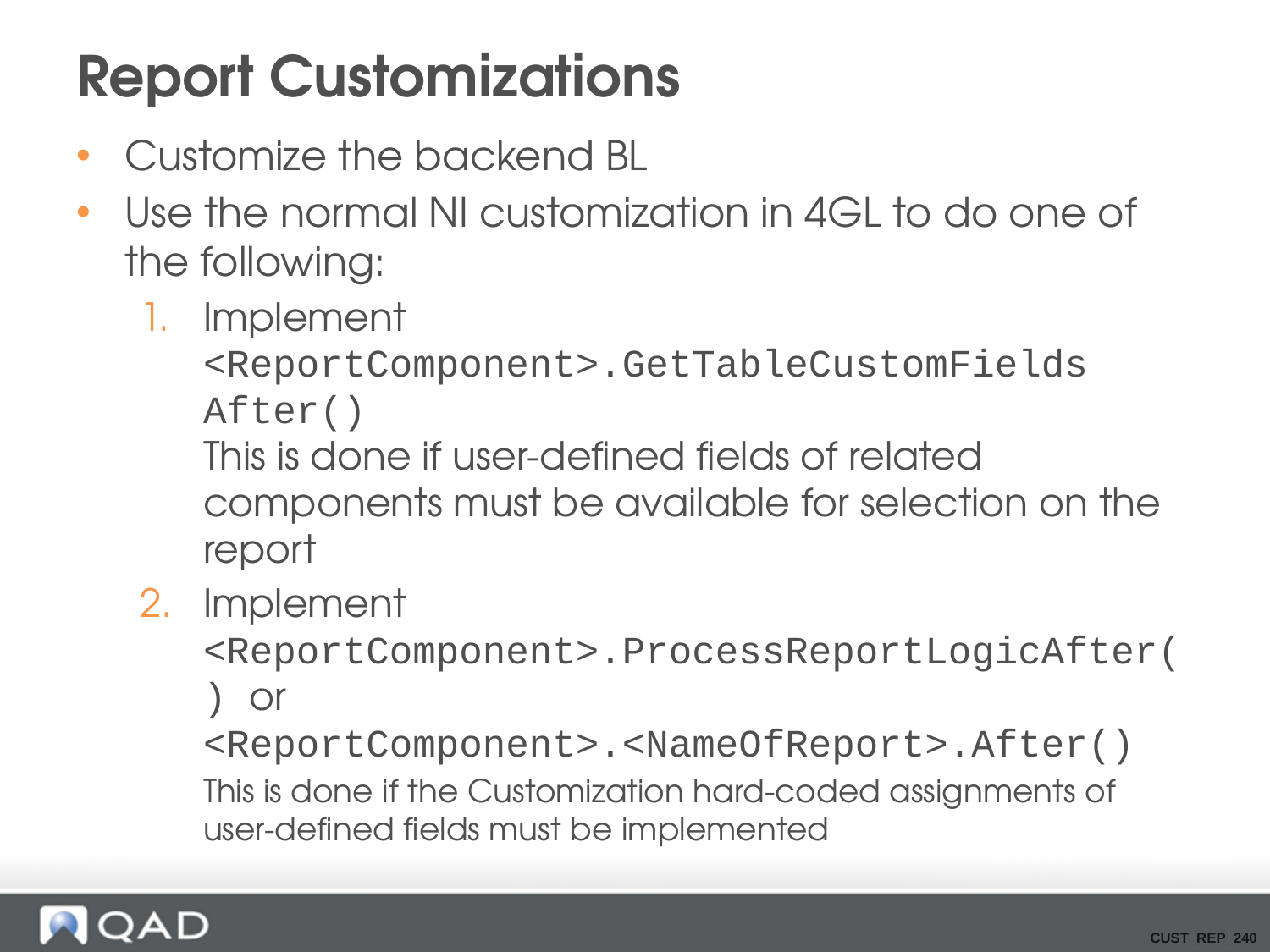

# Report Customizations
Customize the backend BL
Use the normal NI customization in 4GL to do one of the following:
Implement <ReportComponent>.GetTableCustomFields
After()
This is done if user-defined fields of related components must be available for selection on the report
Implement
<ReportComponent>.ProcessReportLogicAfter() or <ReportComponent>.<NameOfReport>.After()
This is done if the Customization hard-coded assignments of user-defined fields must be implemented
CUST_REP_240